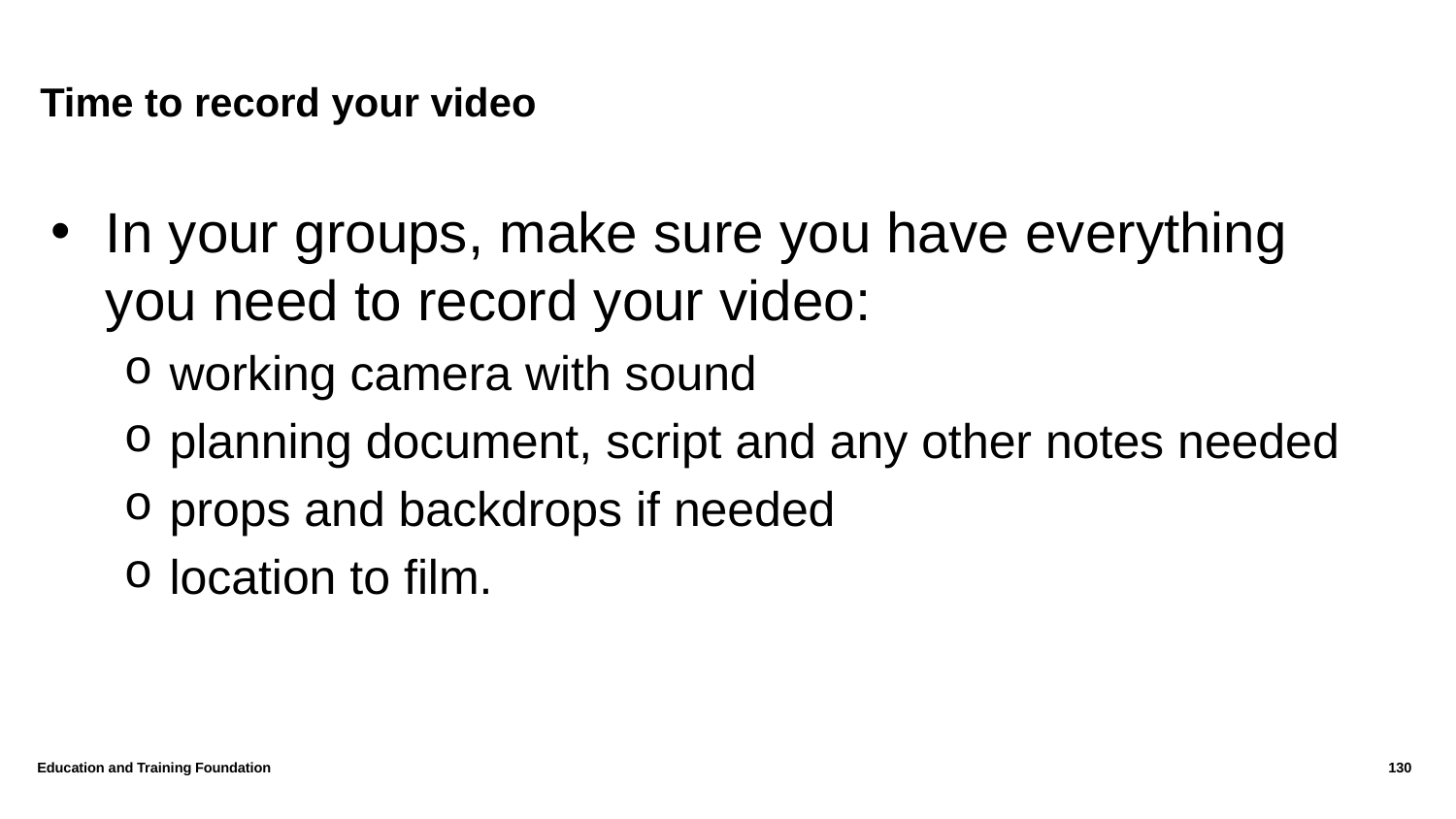

# Time to record your video
In your groups, make sure you have everything you need to record your video:
working camera with sound
planning document, script and any other notes needed
props and backdrops if needed
location to film.
Education and Training Foundation
130